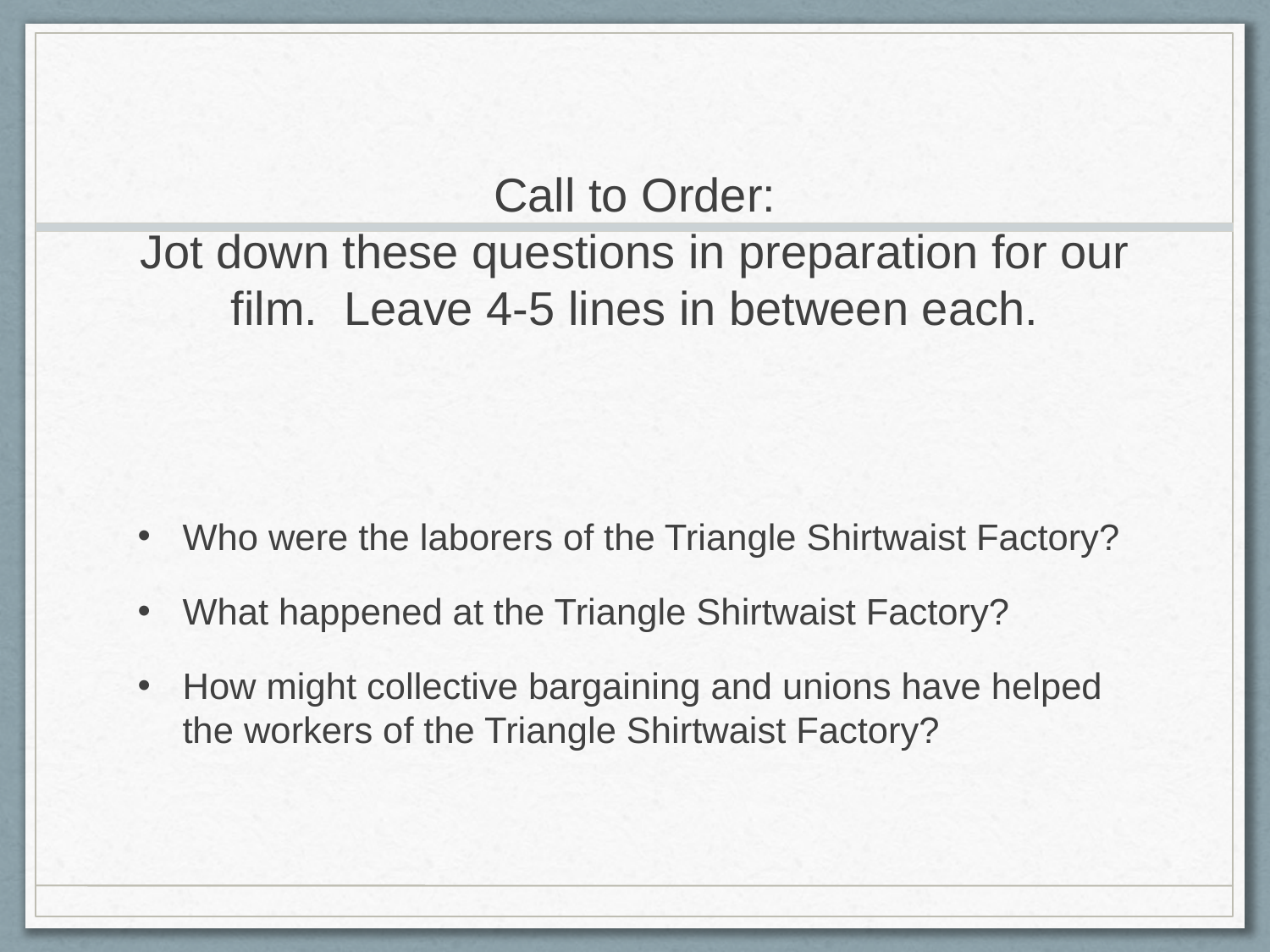

# Call to Order: Jot down these questions in preparation for our film.  Leave 4-5 lines in between each.
Who were the laborers of the Triangle Shirtwaist Factory?
What happened at the Triangle Shirtwaist Factory?
How might collective bargaining and unions have helped the workers of the Triangle Shirtwaist Factory?